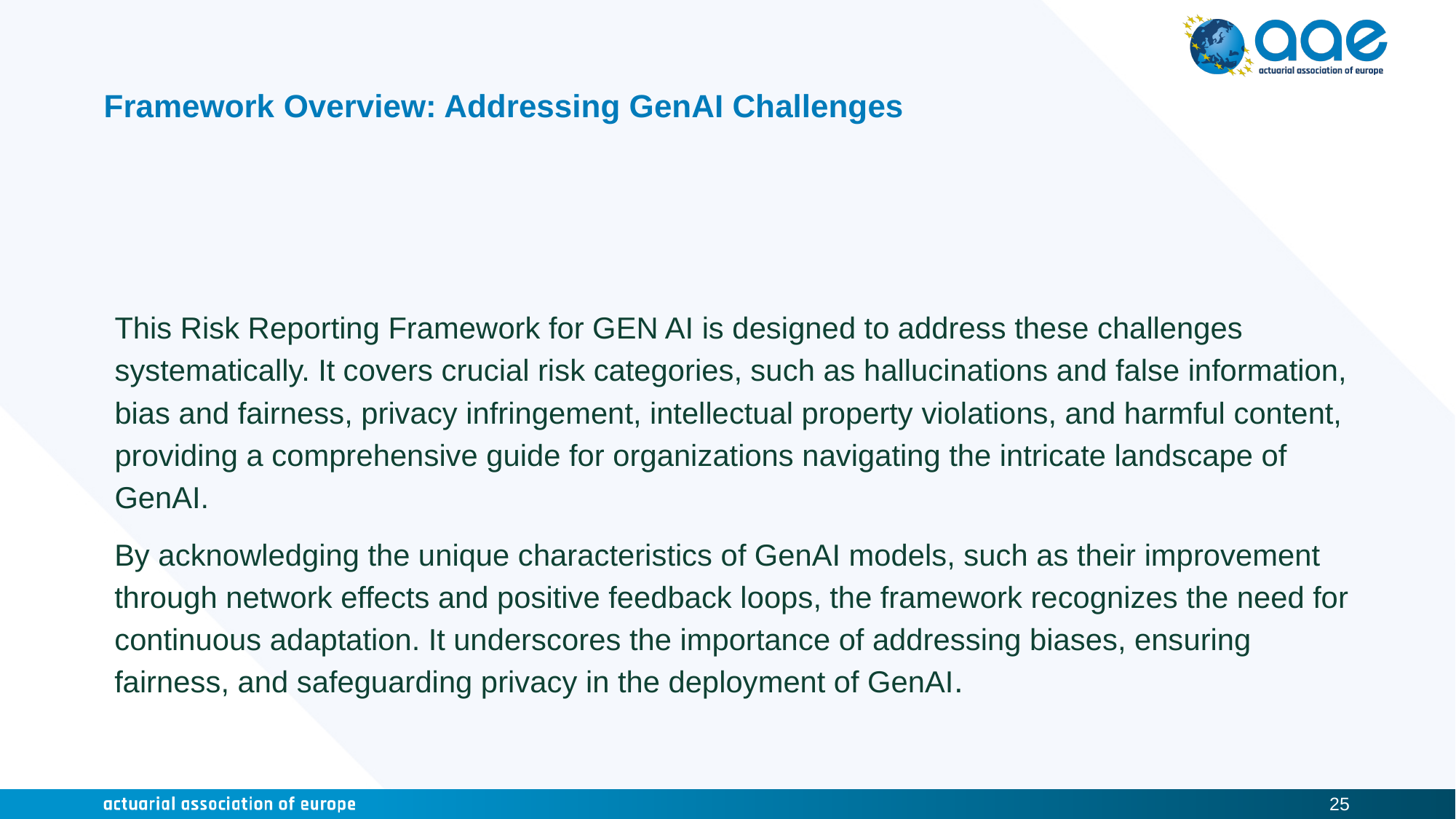

# Framework Overview: Addressing GenAI Challenges
This Risk Reporting Framework for GEN AI is designed to address these challenges systematically. It covers crucial risk categories, such as hallucinations and false information, bias and fairness, privacy infringement, intellectual property violations, and harmful content, providing a comprehensive guide for organizations navigating the intricate landscape of GenAI.
By acknowledging the unique characteristics of GenAI models, such as their improvement through network effects and positive feedback loops, the framework recognizes the need for continuous adaptation. It underscores the importance of addressing biases, ensuring fairness, and safeguarding privacy in the deployment of GenAI.
25